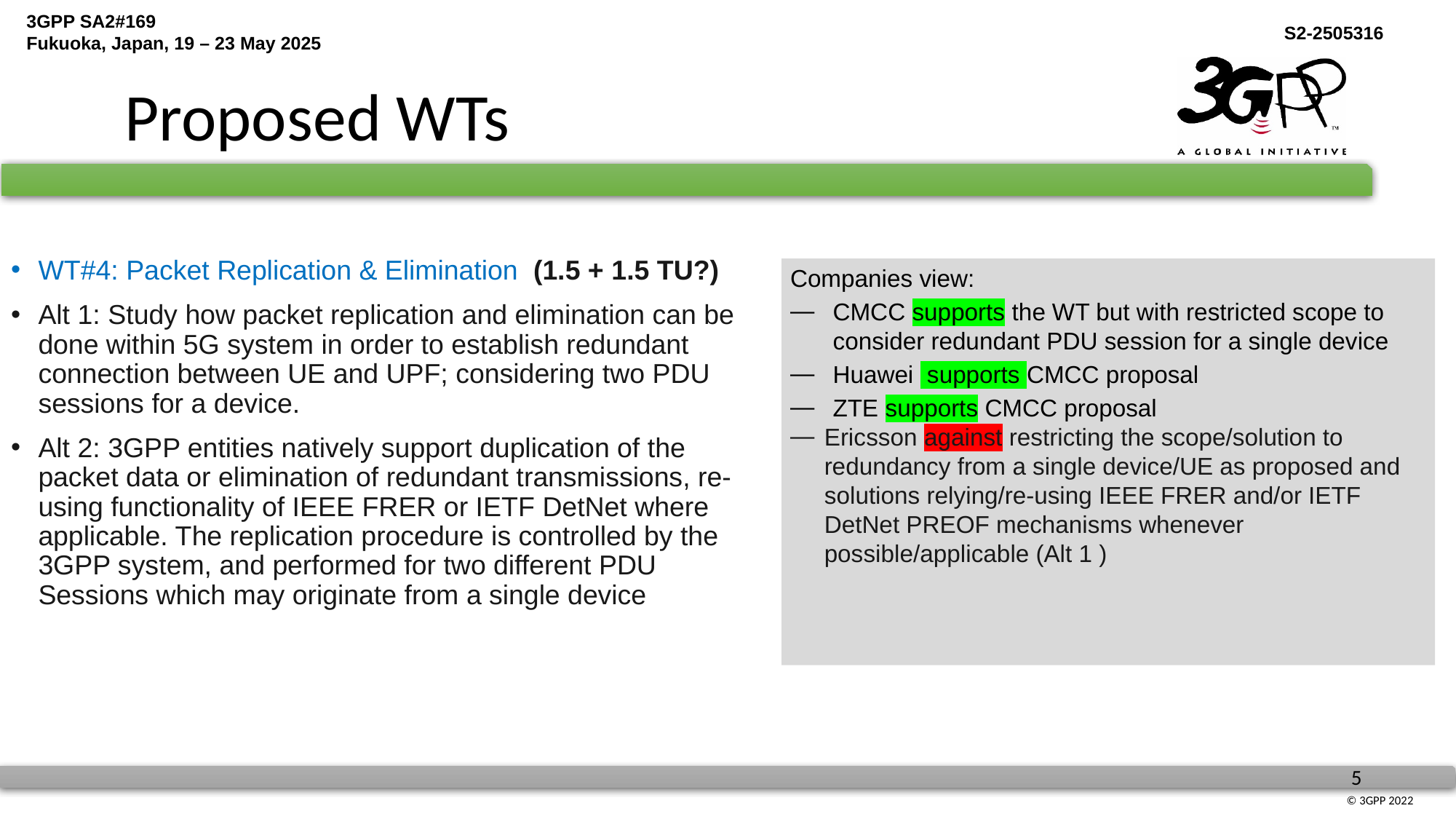

# Proposed WTs
WT#4: Packet Replication & Elimination​  (1.5 + 1.5 TU?)
Alt 1: Study how packet replication and elimination can be done within 5G system in order to establish redundant connection between UE and UPF; considering two PDU sessions for a device.​
Alt 2: 3GPP entities natively support duplication of the packet data or elimination of redundant transmissions, re-using functionality of IEEE FRER or IETF DetNet where applicable. The replication procedure is controlled by the 3GPP system, and performed for two different PDU Sessions which may originate from a single device

Companies view:
CMCC supports the WT but with restricted scope to consider redundant PDU session for a single device
Huawei  supports CMCC proposal
ZTE supports CMCC proposal
Ericsson against restricting the scope/solution to redundancy from a single device/UE as proposed and solutions relying/re-using IEEE FRER and/or IETF DetNet PREOF mechanisms whenever possible/applicable (Alt 1 )